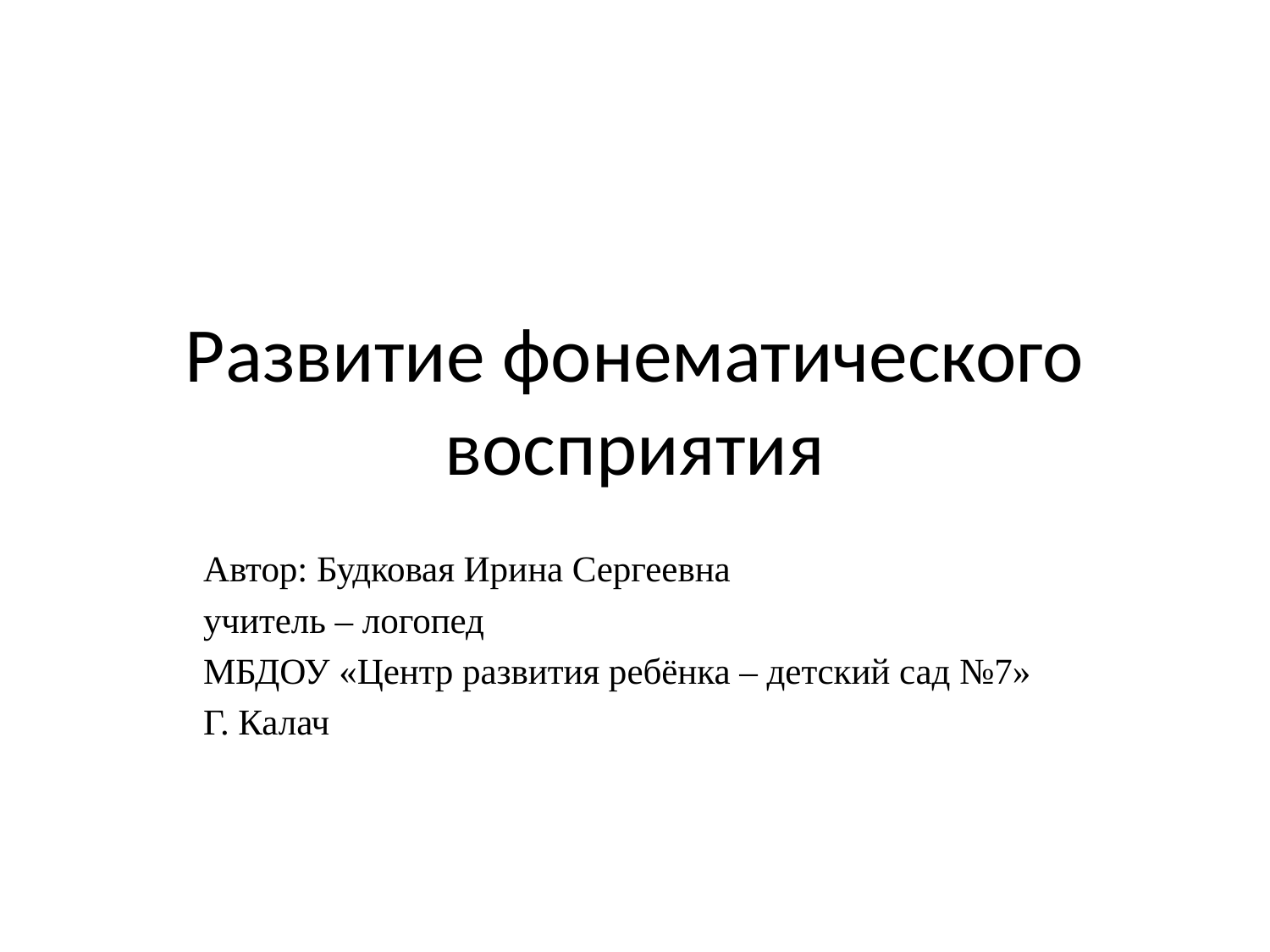

# Развитие фонематического восприятия
Автор: Будковая Ирина Сергеевна
учитель – логопед
МБДОУ «Центр развития ребёнка – детский сад №7»
Г. Калач